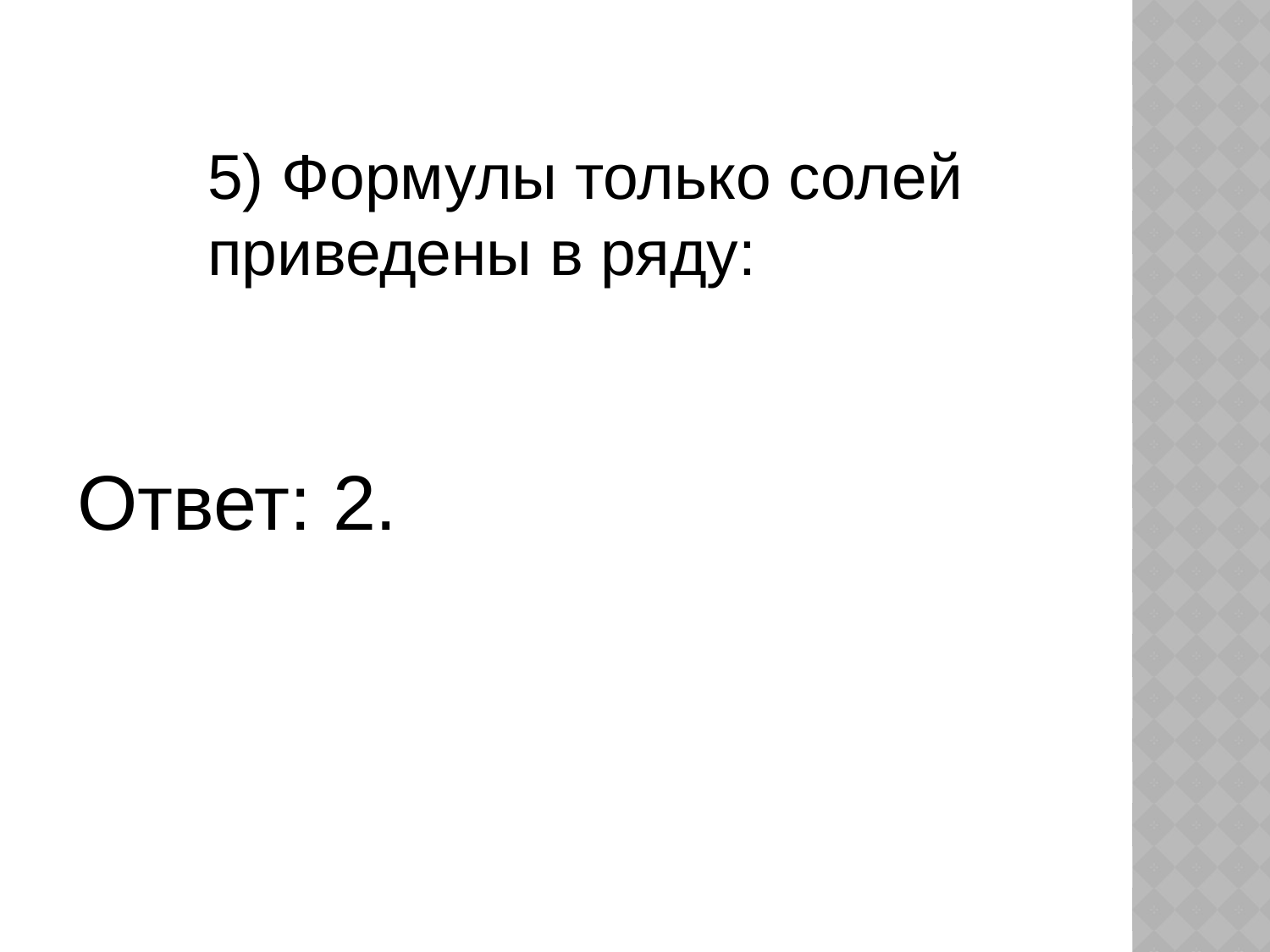

5) Формулы только солей приведены в ряду:
Ответ: 2.